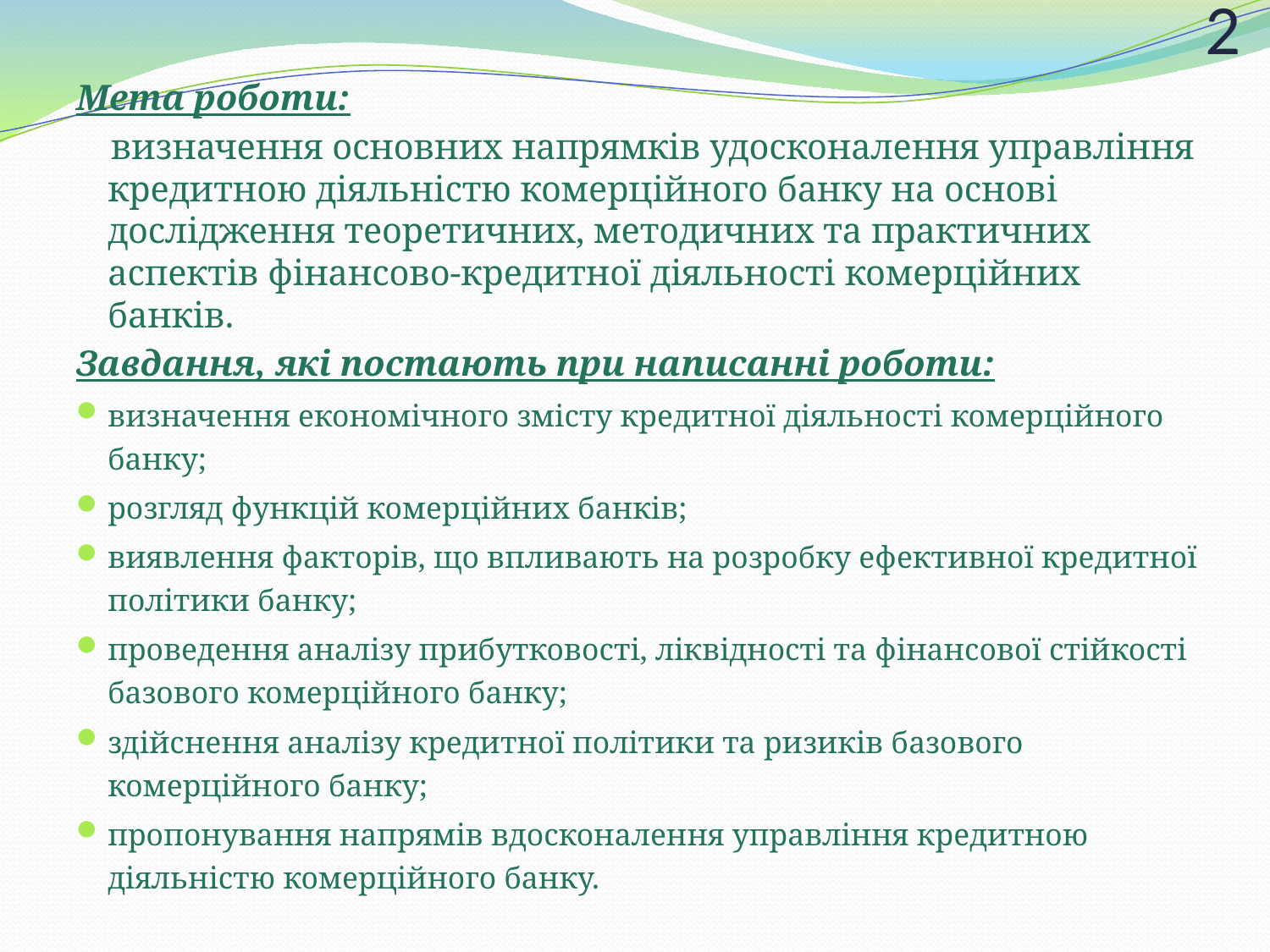

# 2
Мета роботи:
    визначення основних напрямків удосконалення управління кредитною діяльністю комерційного банку на основі дослідження теоретичних, методичних та практичних аспектів фінансово-кредитної діяльності комерційних банків.
Завдання, які постають при написанні роботи:
визначення економічного змісту кредитної діяльності комерційного банку;
розгляд функцій комерційних банків;
виявлення факторів, що впливають на розробку ефективної кредитної політики банку;
проведення аналізу прибутковості, ліквідності та фінансової стійкості базового комерційного банку;
здійснення аналізу кредитної політики та ризиків базового комерційного банку;
пропонування напрямів вдосконалення управління кредитною діяльністю комерційного банку.